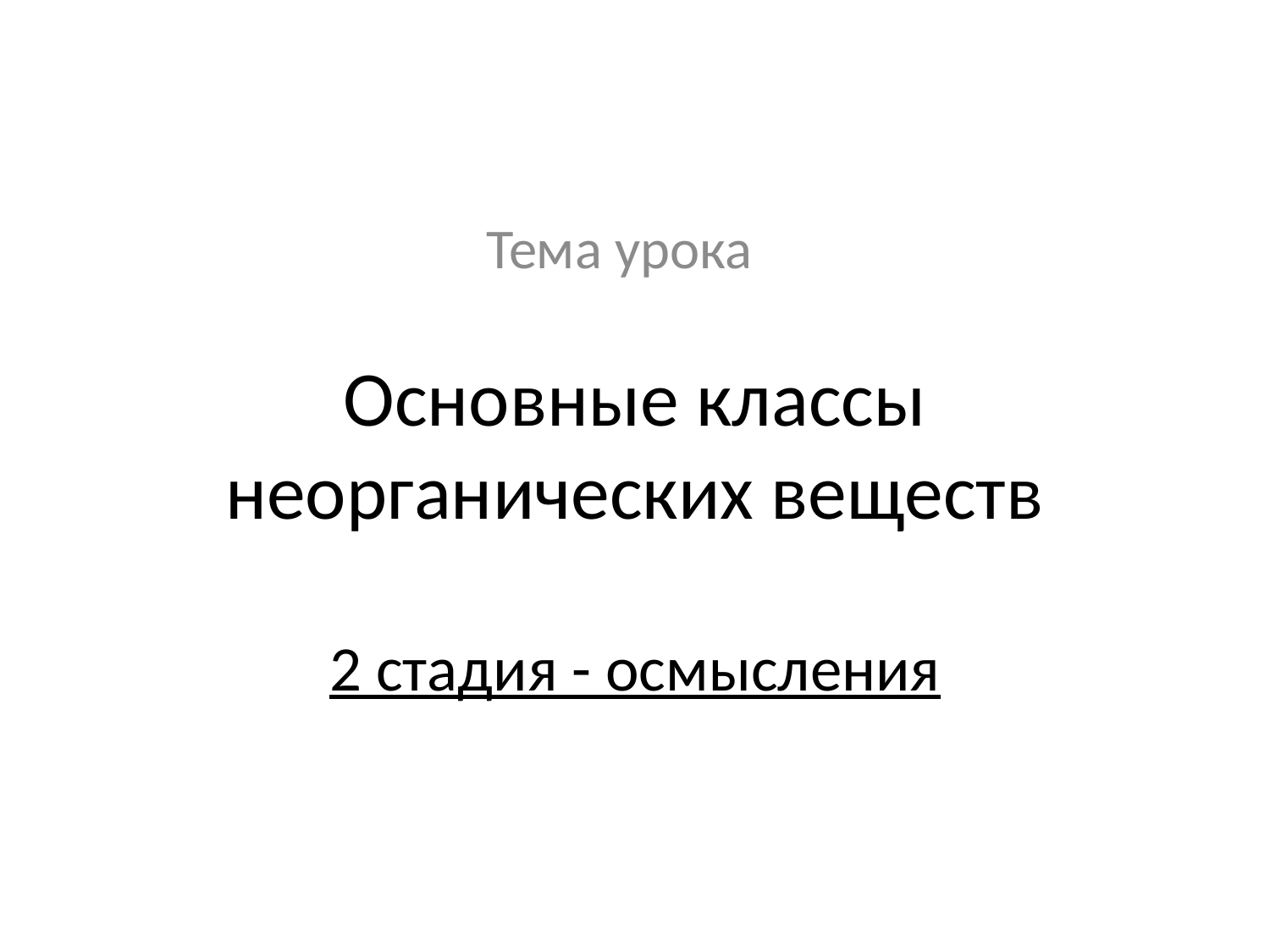

Тема урока
# Основные классы неорганических веществ 2 стадия - осмысления